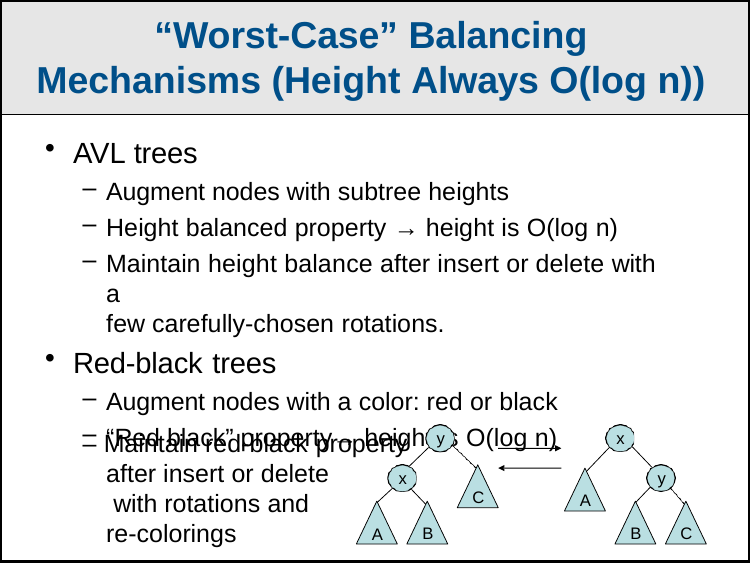

“Worst-Case” Balancing
Mechanisms (Height Always O(log n))
AVL trees
Augment nodes with subtree heights
Height balanced property → height is O(log n)
Maintain height balance after insert or delete with a
few carefully-chosen rotations.
Red-black trees
Augment nodes with a color: red or black
“Red black” property→ height is O(log n)

– Maintain red-black property
y	x

after insert or delete  with rotations and  re-colorings

x
y

C
A

B
B
C
A